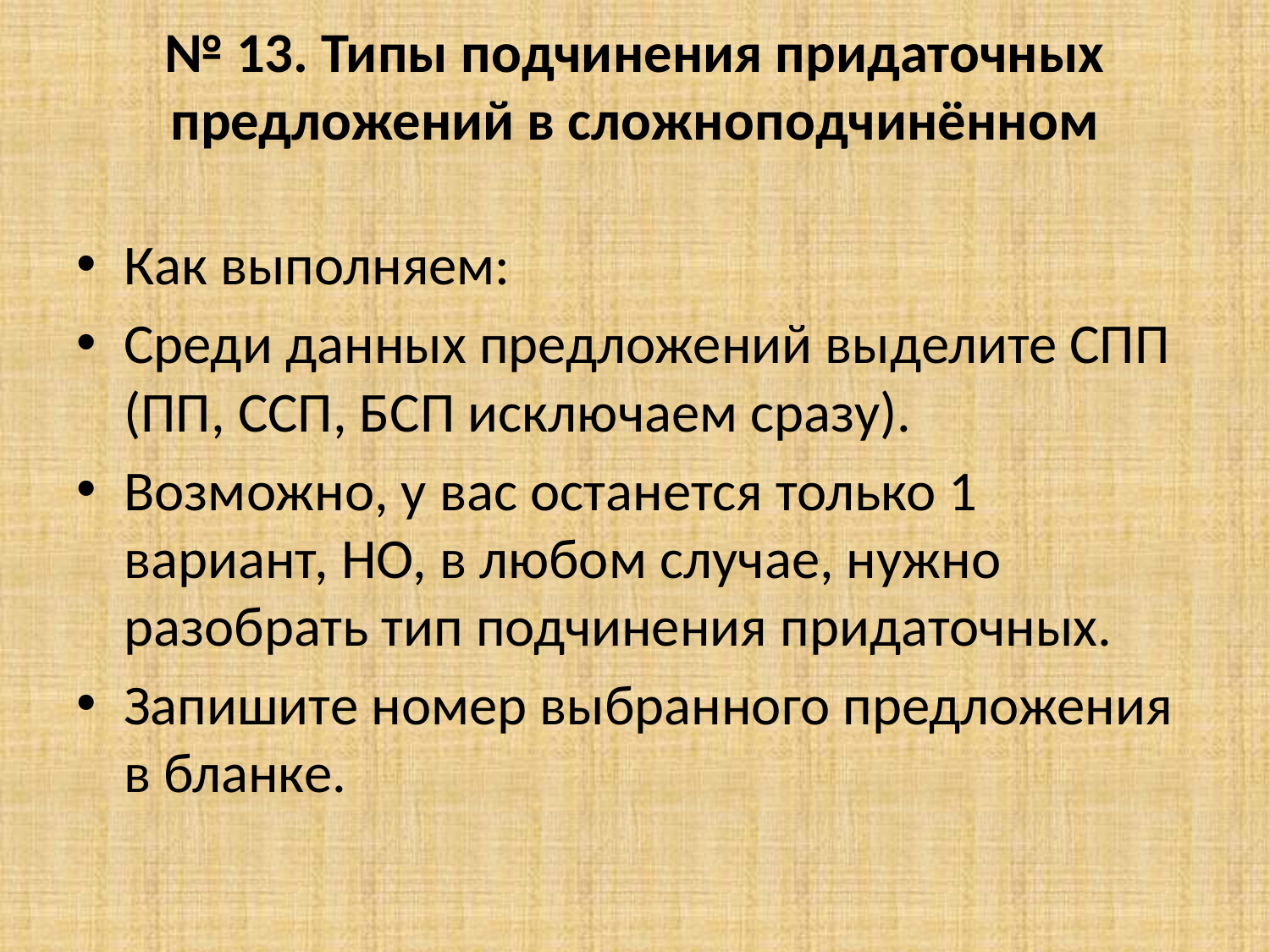

# № 13. Типы подчинения придаточных предложений в сложноподчинённом
Как выполняем:
Среди данных предложений выделите СПП (ПП, ССП, БСП исключаем сразу).
Возможно, у вас останется только 1 вариант, НО, в любом случае, нужно разобрать тип подчинения придаточных.
Запишите номер выбранного предложения в бланке.